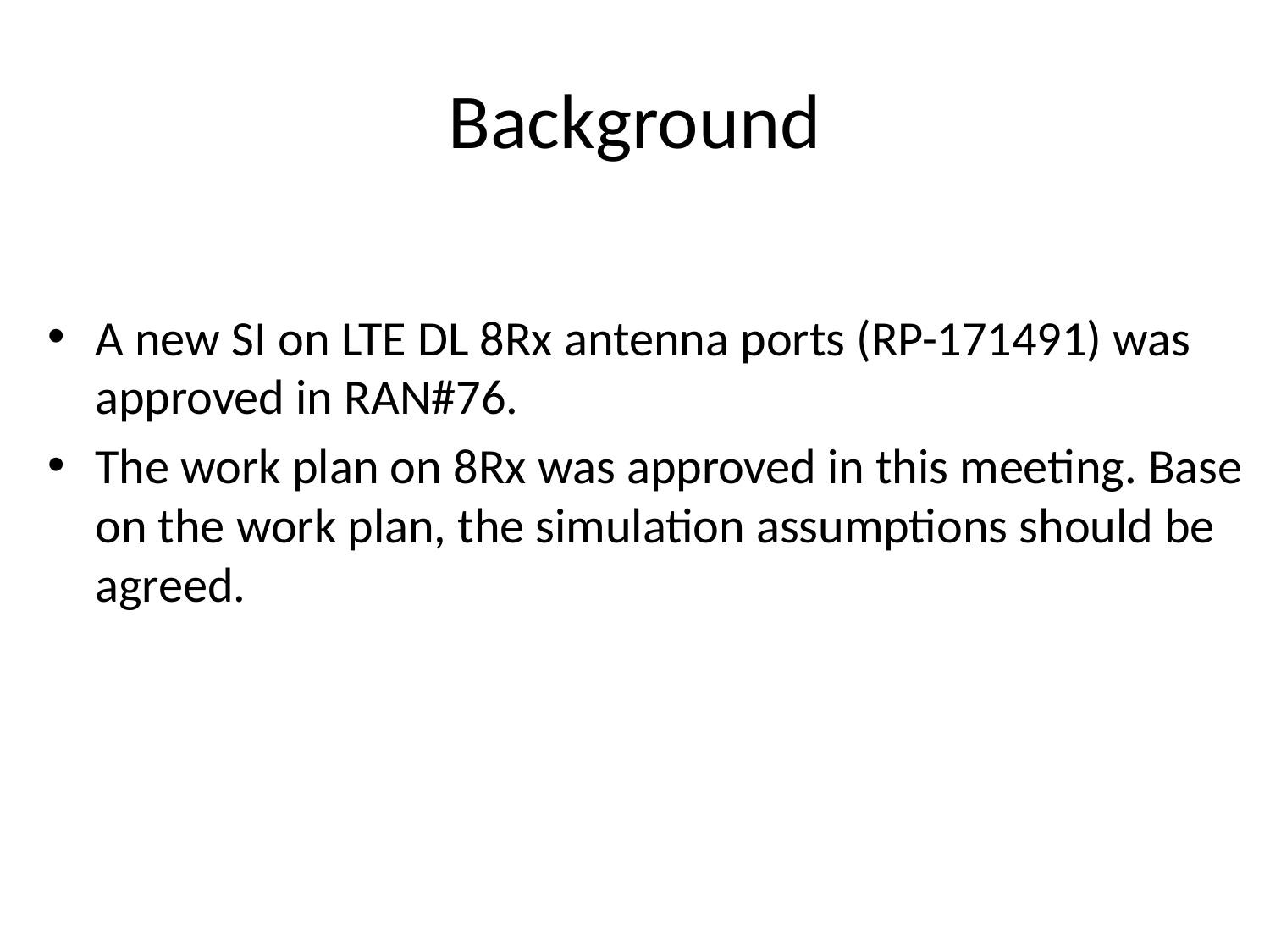

# Background

A new SI on LTE DL 8Rx antenna ports (RP-171491) was approved in RAN#76.
The work plan on 8Rx was approved in this meeting. Base on the work plan, the simulation assumptions should be agreed.